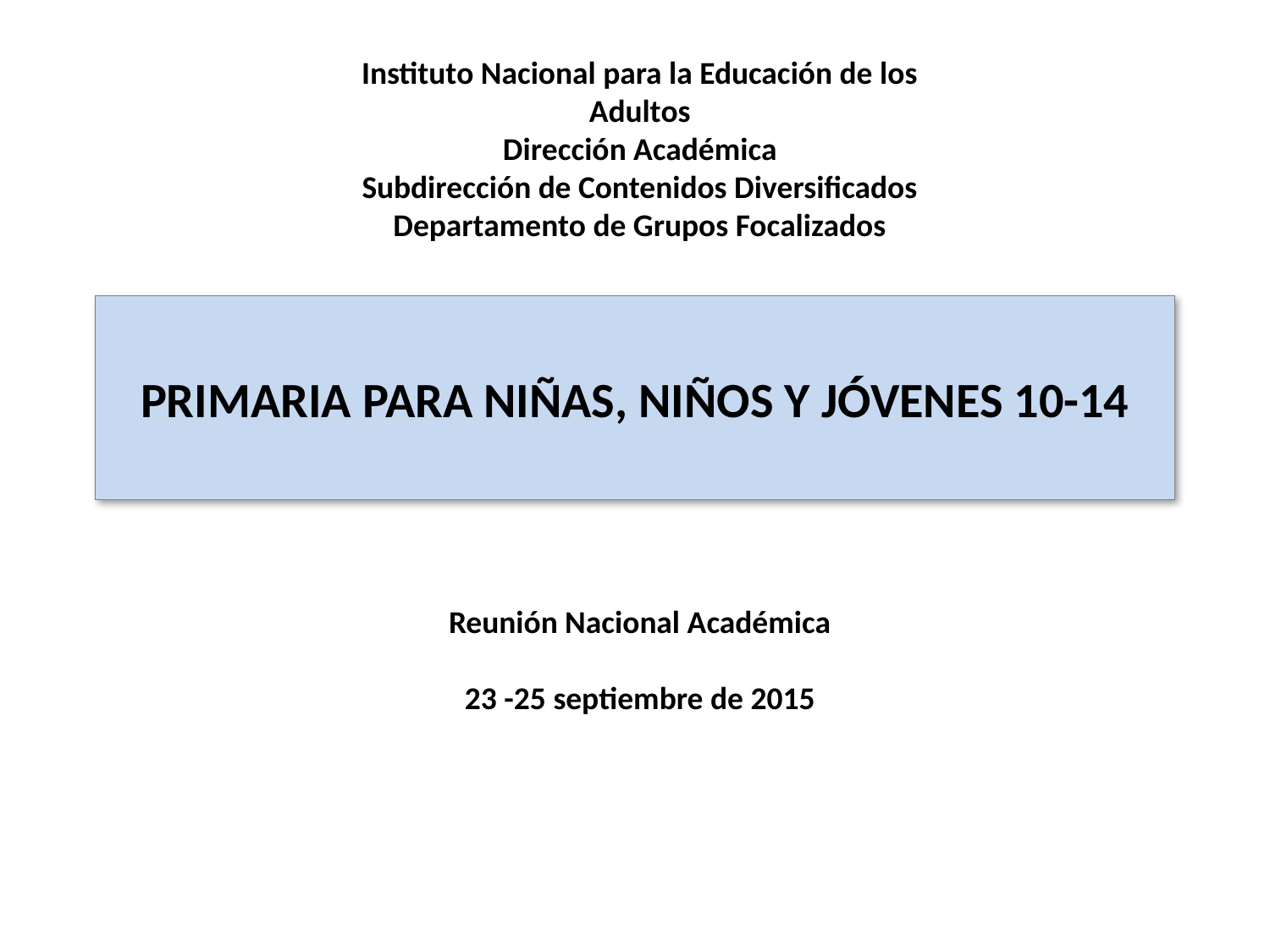

Instituto Nacional para la Educación de los Adultos
Dirección Académica
Subdirección de Contenidos Diversificados
Departamento de Grupos Focalizados
# PRIMARIA PARA NIÑAS, NIÑOS Y JÓVENES 10-14
Reunión Nacional Académica

23 -25 septiembre de 2015